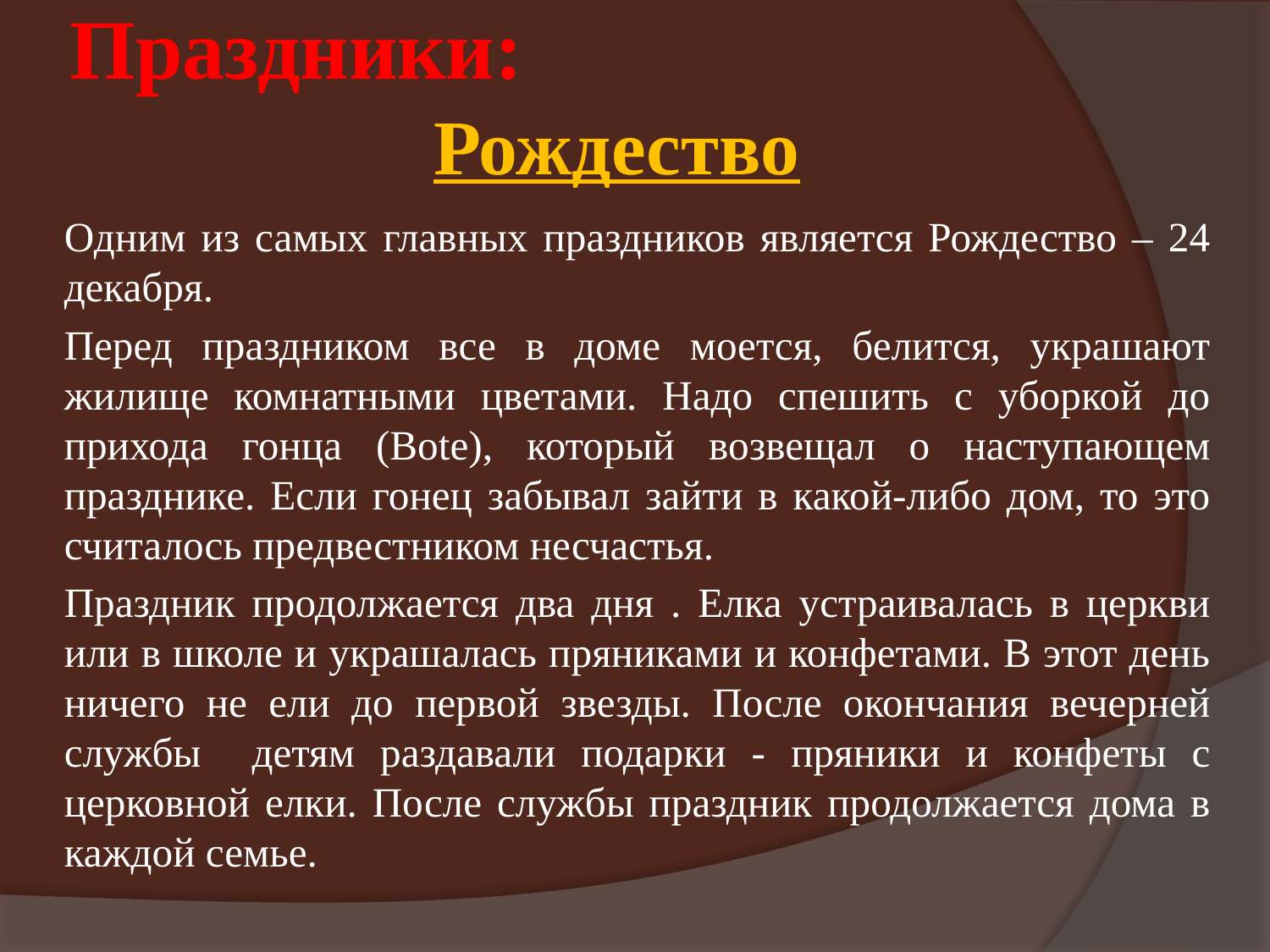

Праздники:
# Рождество
	Одним из самых главных праздников является Рождество – 24 декабря.
	Перед праздником все в доме моется, белится, украшают жилище комнатными цветами. Надо спешить с уборкой до прихода гонца (Bote), который возвещал о наступающем празднике. Если гонец забывал зайти в какой-либо дом, то это считалось предвестником несчастья.
	Праздник продолжается два дня . Елка устраивалась в церкви или в школе и украшалась пряниками и конфетами. В этот день ничего не ели до первой звезды. После окончания вечерней службы  детям раздавали подарки - пряники и конфеты с церковной елки. После службы праздник продолжается дома в каждой семье.